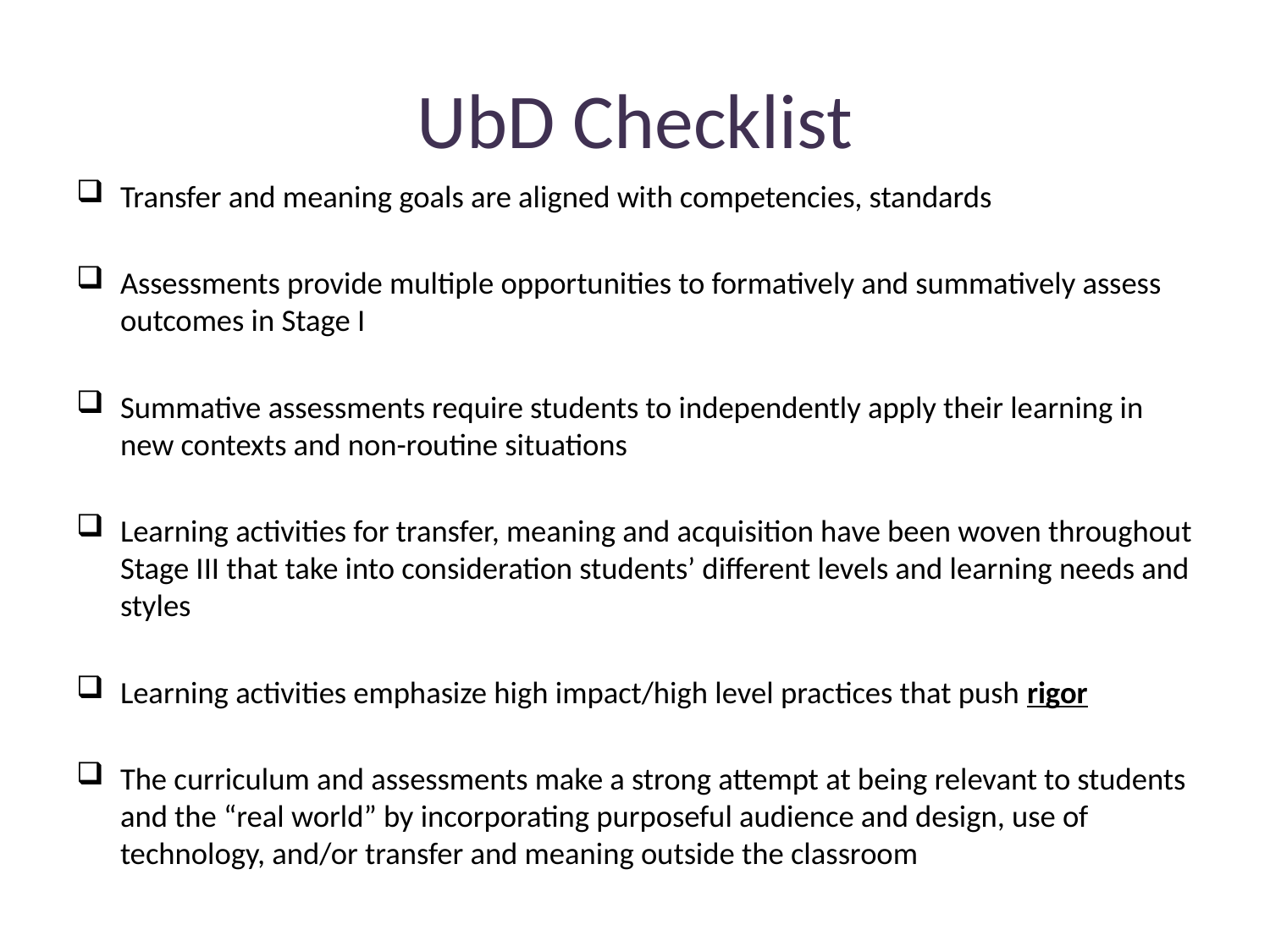

# UbD Checklist
Transfer and meaning goals are aligned with competencies, standards

Assessments provide multiple opportunities to formatively and summatively assess outcomes in Stage I

Summative assessments require students to independently apply their learning in new contexts and non-routine situations

Learning activities for transfer, meaning and acquisition have been woven throughout Stage III that take into consideration students’ different levels and learning needs and styles

Learning activities emphasize high impact/high level practices that push rigor

The curriculum and assessments make a strong attempt at being relevant to students and the “real world” by incorporating purposeful audience and design, use of technology, and/or transfer and meaning outside the classroom